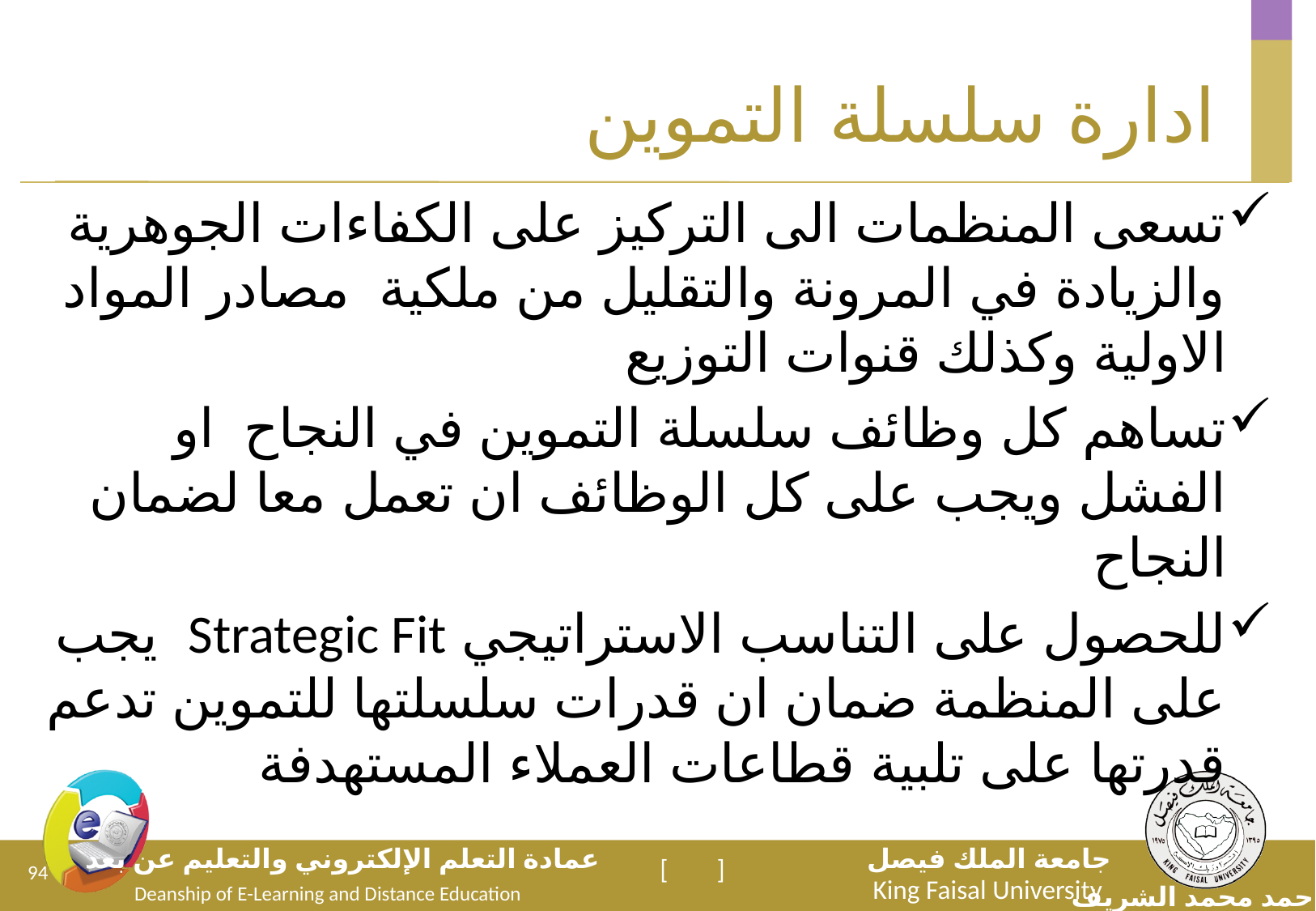

# ادارة سلسلة التموين
تسعى المنظمات الى التركيز على الكفاءات الجوهرية والزيادة في المرونة والتقليل من ملكية  مصادر المواد الاولية وكذلك قنوات التوزيع
تساهم كل وظائف سلسلة التموين في النجاح  او الفشل ويجب على كل الوظائف ان تعمل معا لضمان النجاح
للحصول على التناسب الاستراتيجي Strategic Fit  يجب على المنظمة ضمان ان قدرات سلسلتها للتموين تدعم قدرتها على تلبية قطاعات العملاء المستهدفة
94